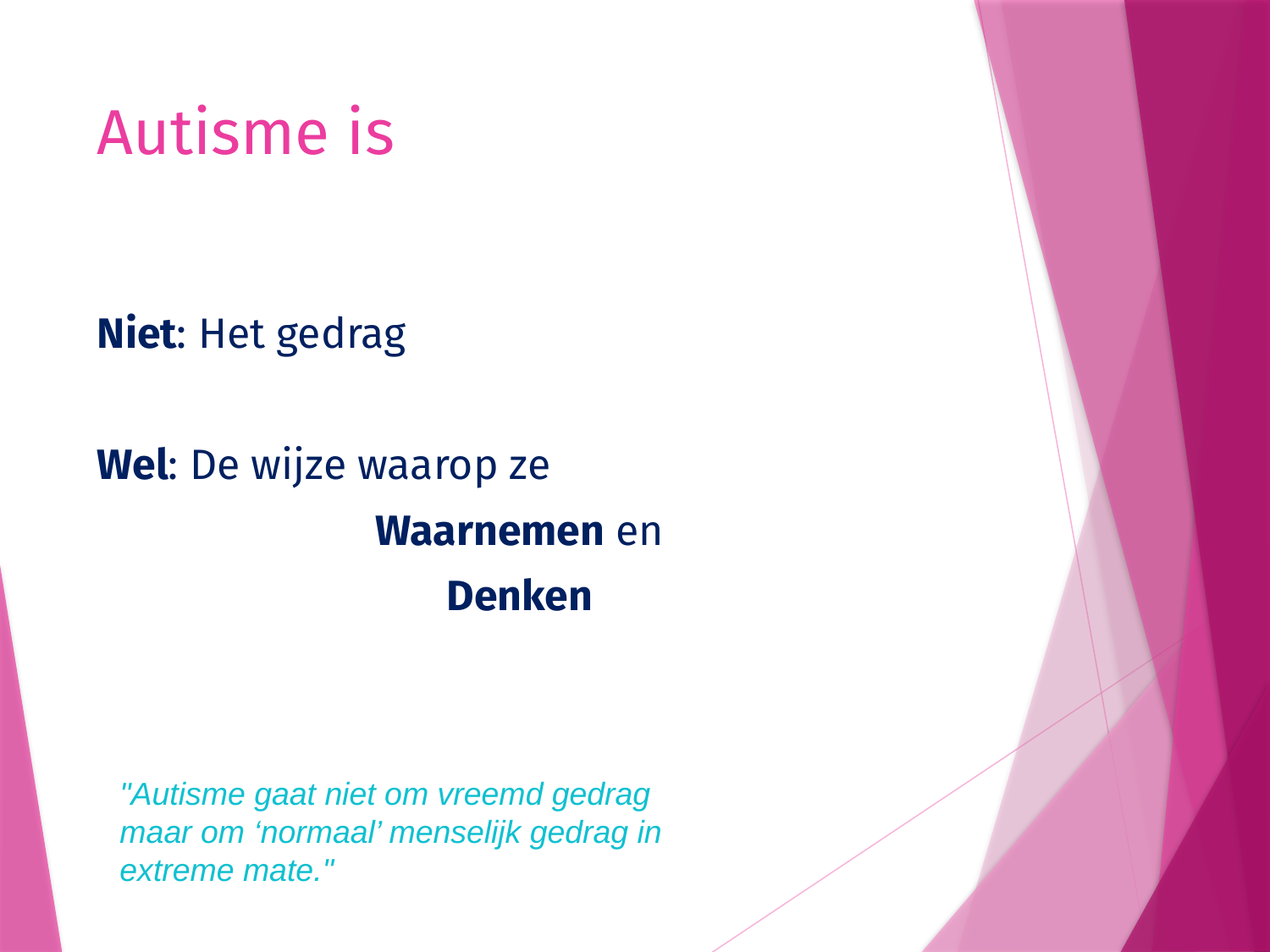

# Autisme is
Niet: Het gedrag

Wel: De wijze waarop ze
Waarnemen en
Denken

"Autisme gaat niet om vreemd gedrag maar om ‘normaal’ menselijk gedrag in extreme mate."